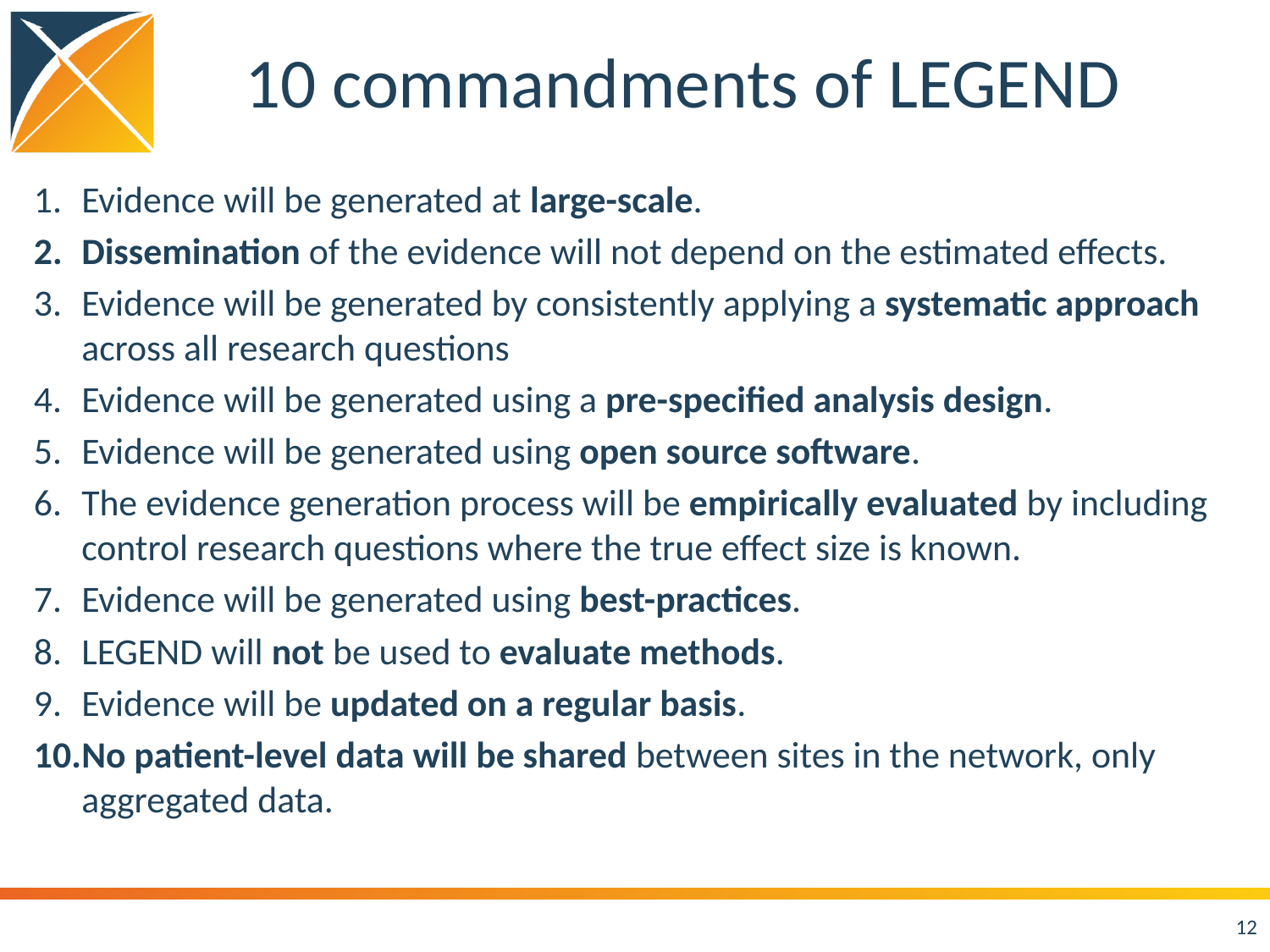

# 10 commandments of LEGEND
Evidence will be generated at large-scale.
Dissemination of the evidence will not depend on the estimated effects.
Evidence will be generated by consistently applying a systematic approach across all research questions
Evidence will be generated using a pre-specified analysis design.
Evidence will be generated using open source software.
The evidence generation process will be empirically evaluated by including control research questions where the true effect size is known.
Evidence will be generated using best-practices.
LEGEND will not be used to evaluate methods.
Evidence will be updated on a regular basis.
No patient-level data will be shared between sites in the network, only aggregated data.

12